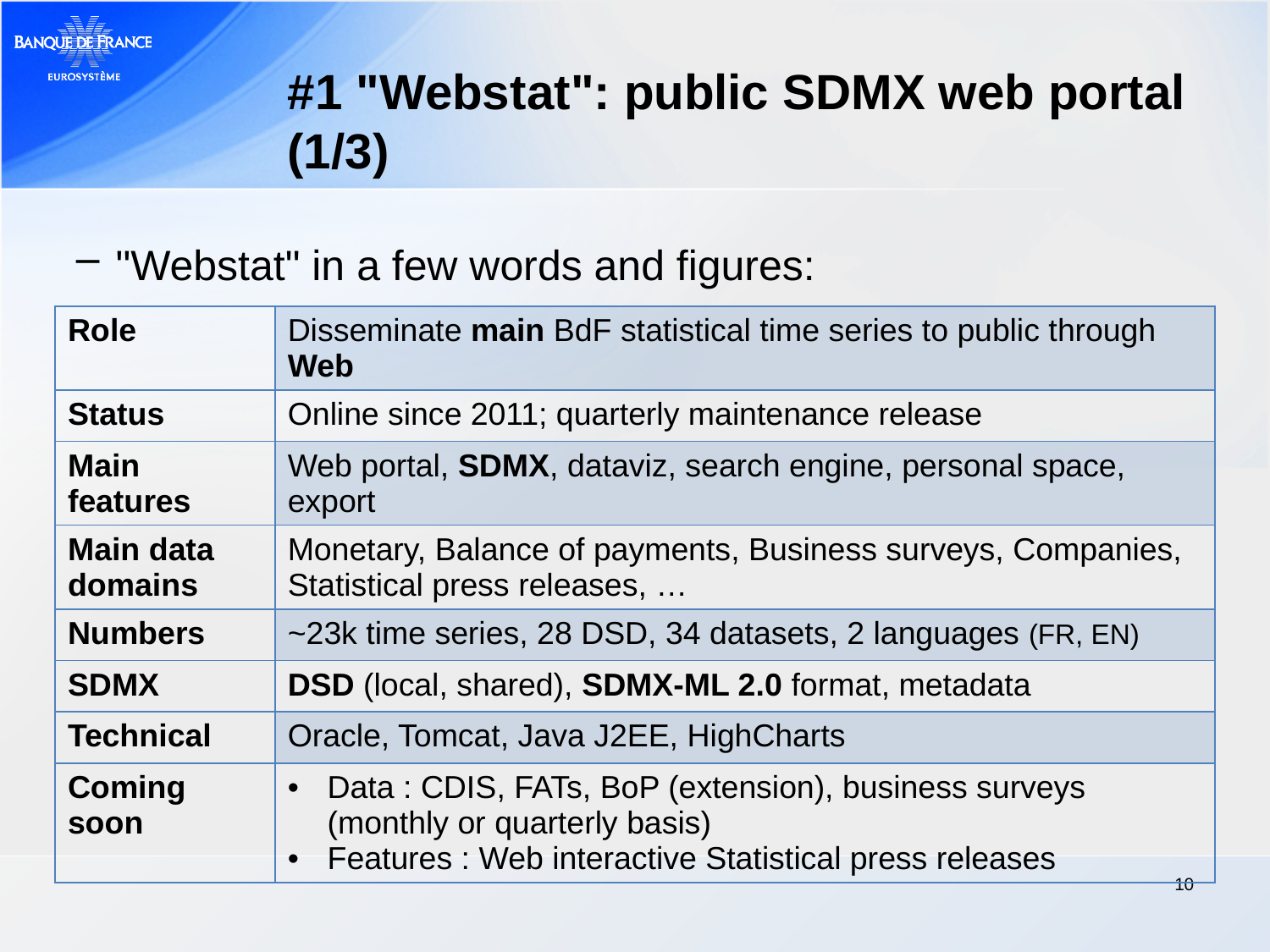

# #1 "Webstat": public SDMX web portal (1/3)
"Webstat" in a few words and figures:

| Role | Disseminate main BdF statistical time series to public through Web |
| --- | --- |
| Status | Online since 2011; quarterly maintenance release |
| Main features | Web portal, SDMX, dataviz, search engine, personal space, export |
| Main data domains | Monetary, Balance of payments, Business surveys, Companies, Statistical press releases, … |
| Numbers | ~23k time series, 28 DSD, 34 datasets, 2 languages (FR, EN) |
| SDMX | DSD (local, shared), SDMX-ML 2.0 format, metadata |
| Technical | Oracle, Tomcat, Java J2EE, HighCharts |
| Coming soon | Data : CDIS, FATs, BoP (extension), business surveys (monthly or quarterly basis) Features : Web interactive Statistical press releases |
10